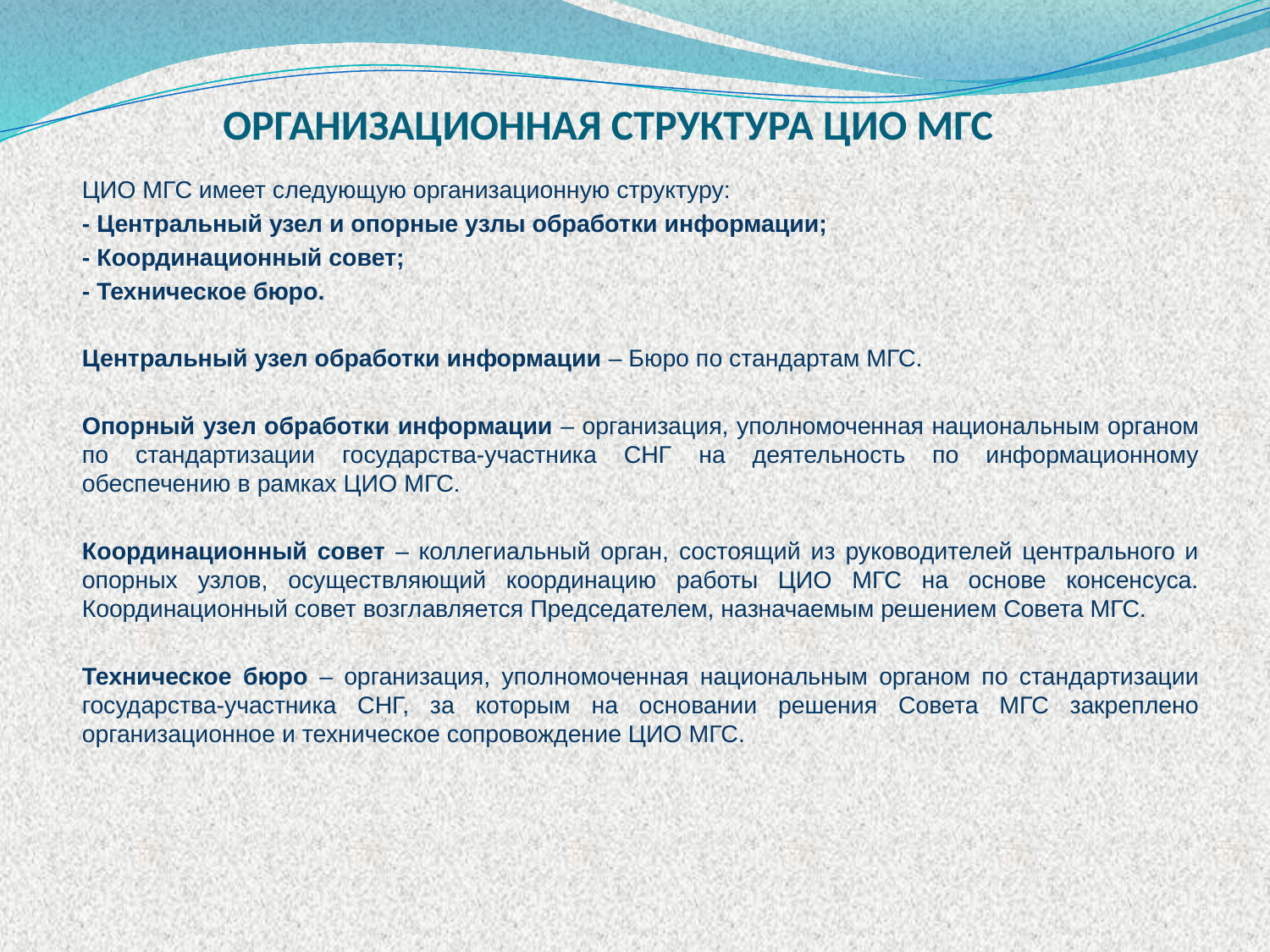

ОРГАНИЗАЦИОННАЯ СТРУКТУРА ЦИО МГС
ЦИО МГС имеет следующую организационную структуру:
- Центральный узел и опорные узлы обработки информации;
- Координационный совет;
- Техническое бюро.

Центральный узел обработки информации – Бюро по стандартам МГС.

Опорный узел обработки информации – организация, уполномоченная национальным органом по стандартизации государства-участника СНГ на деятельность по информационному обеспечению в рамках ЦИО МГС.

Координационный совет – коллегиальный орган, состоящий из руководителей центрального и опорных узлов, осуществляющий координацию работы ЦИО МГС на основе консенсуса. Координационный совет возглавляется Председателем, назначаемым решением Совета МГС.

Техническое бюро – организация, уполномоченная национальным органом по стандартизации государства-участника СНГ, за которым на основании решения Совета МГС закреплено организационное и техническое сопровождение ЦИО МГС.